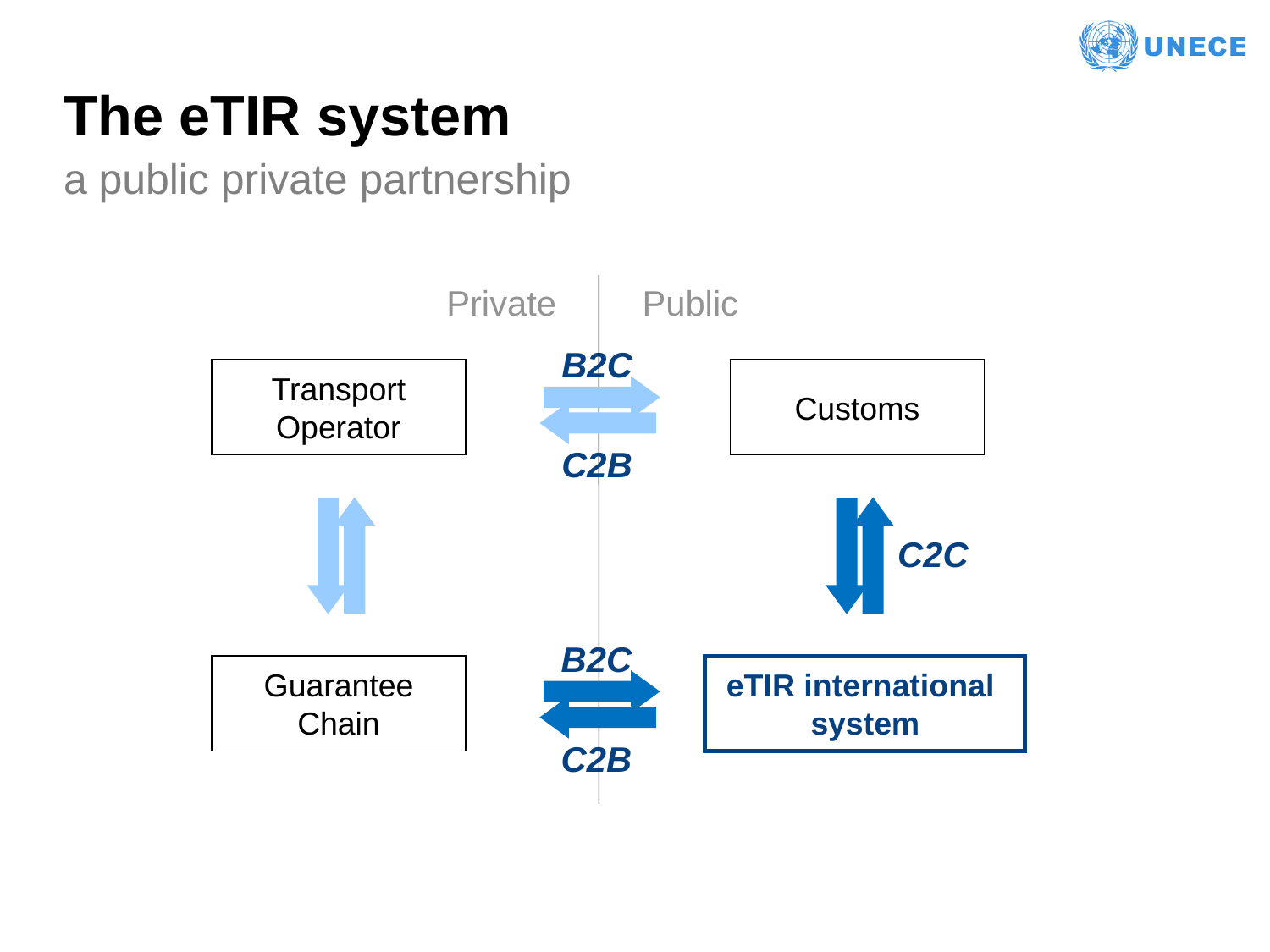

# The eTIR system
a public private partnership

Public
Private

B2C
Transport
Operator
Customs

C2B
B2B
C2C

B2C
Guarantee
Chain
eTIR international
system

C2B